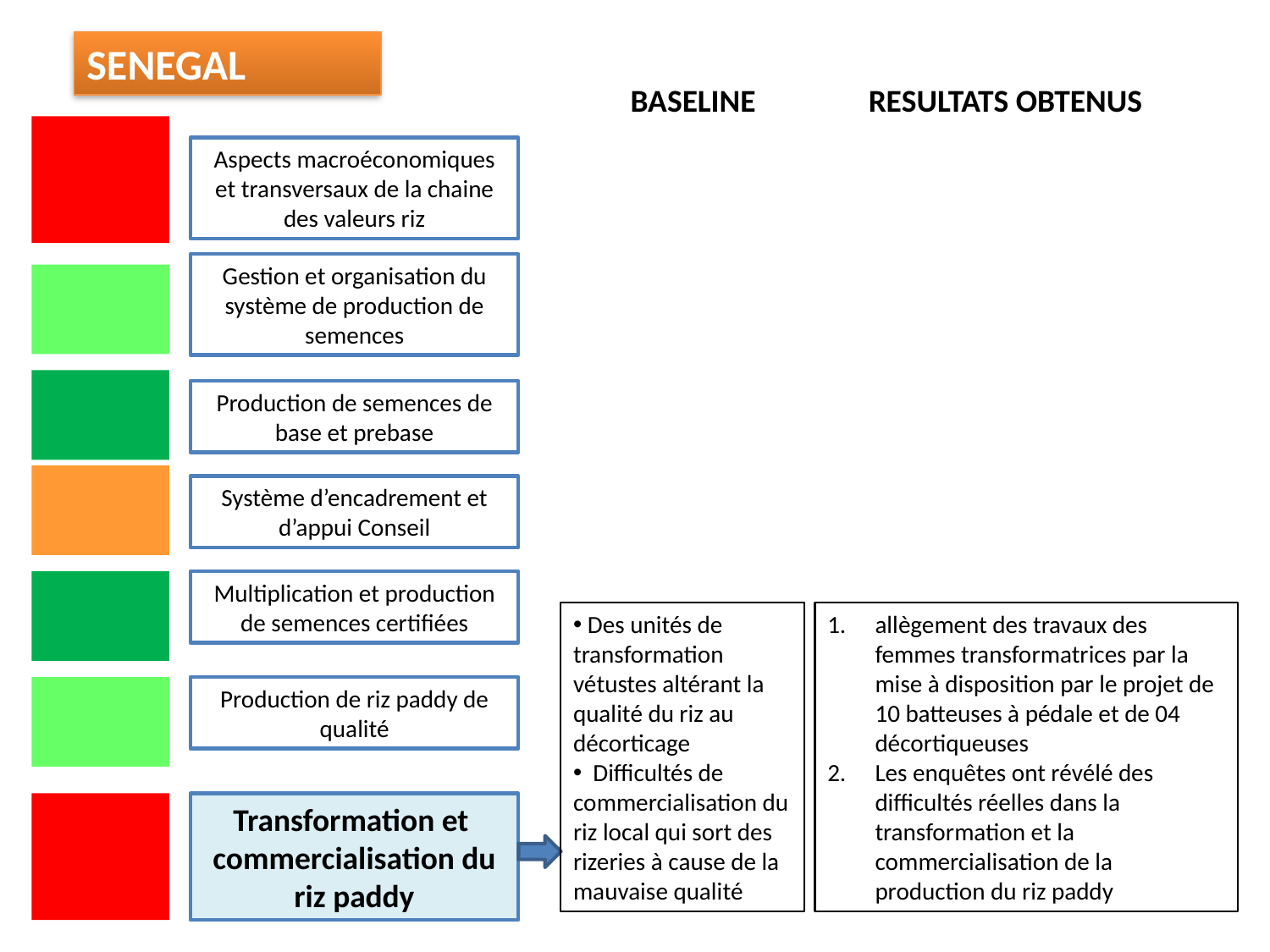

SENEGAL
BASELINE
RESULTATS OBTENUS

Aspects macroéconomiques et transversaux de la chaine des valeurs riz
Gestion et organisation du système de production de semences

Production de semences de base et prebase

Système d’encadrement et d’appui Conseil

Multiplication et production de semences certifiées
 Des unités de transformation vétustes altérant la qualité du riz au décorticage
  Difficultés de commercialisation du riz local qui sort des rizeries à cause de la  mauvaise qualité
allègement des travaux des femmes transformatrices par la mise à disposition par le projet de 10 batteuses à pédale et de 04 décortiqueuses
Les enquêtes ont révélé des difficultés réelles dans la transformation et la commercialisation de la production du riz paddy

Production de riz paddy de qualité

Transformation et  commercialisation du riz paddy